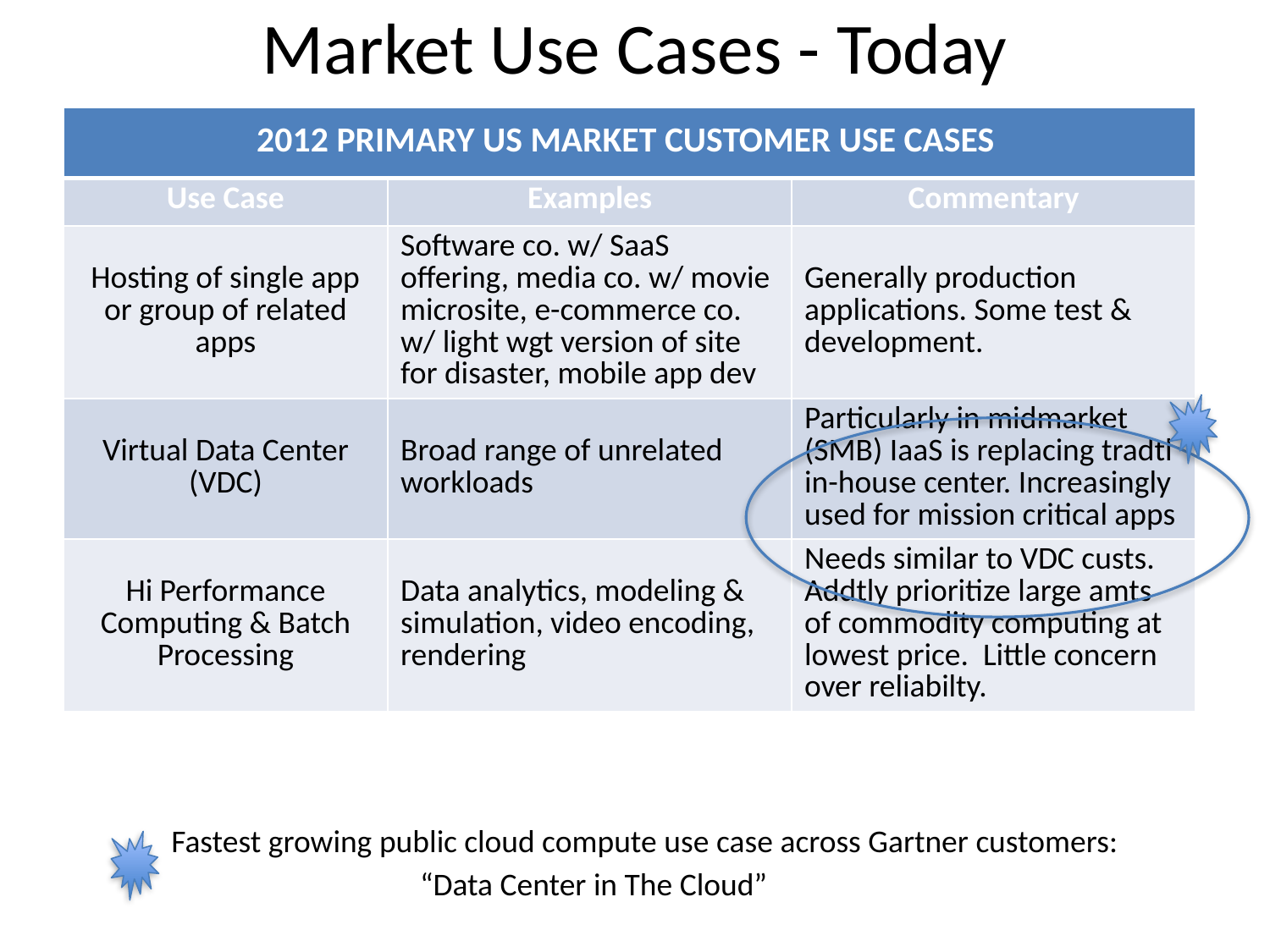

# Market Use Cases - Today
| 2012 PRIMARY US MARKET CUSTOMER USE CASES |  |  |
| --- | --- | --- |
| Use Case | Examples | Commentary |
| Hosting of single app or group of related apps | Software co. w/ SaaS offering, media co. w/ movie microsite, e-commerce co. w/ light wgt version of site for disaster, mobile app dev | Generally production applications. Some test & development. |
| Virtual Data Center (VDC) | Broad range of unrelated workloads | Particularly in midmarket (SMB) IaaS is replacing tradtl in-house center. Increasingly used for mission critical apps |
| Hi Performance Computing & Batch Processing | Data analytics, modeling & simulation, video encoding, rendering | Needs similar to VDC custs. Addtly prioritize large amts of commodity computing at lowest price. Little concern over reliabilty. |

Fastest growing public cloud compute use case across Gartner customers:

“Data Center in The Cloud”